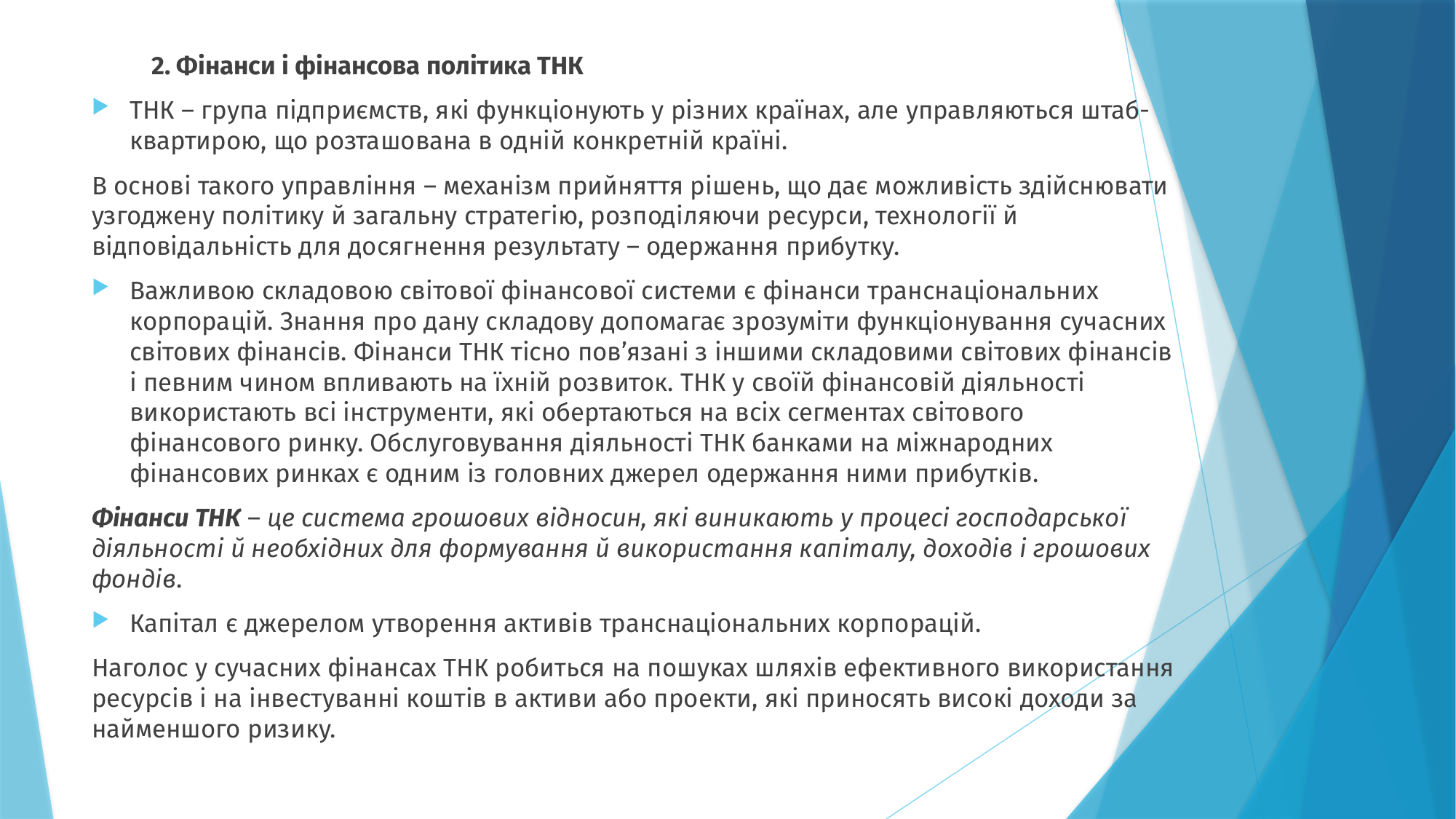

2. Фінанси і фінансова політика ТНК
ТНК – група підприємств, які функціонують у різних країнах, але управляються штаб-квартирою, що розташована в одній конкретній країні.
В основі такого управління – механізм прийняття рішень, що дає можливість здійснювати узгоджену політику й загальну стратегію, розподіляючи ресурси, технології й відповідальність для досягнення результату – одержання прибутку.
Важливою складовою світової фінансової системи є фінанси транснаціональних корпорацій. Знання про дану складову допомагає зрозуміти функціонування сучасних світових фінансів. Фінанси ТНК тісно пов’язані з іншими складовими світових фінансів і певним чином впливають на їхній розвиток. ТНК у своїй фінансовій діяльності використають всі інструменти, які обертаються на всіх сегментах світового фінансового ринку. Обслуговування діяльності ТНК банками на міжнародних фінансових ринках є одним із головних джерел одержання ними прибутків.
Фінанси ТНК – це система грошових відносин, які виникають у процесі господарської діяльності й необхідних для формування й використання капіталу, доходів і грошових фондів.
Капітал є джерелом утворення активів транснаціональних корпорацій.
Наголос у сучасних фінансах ТНК робиться на пошуках шляхів ефективного використання ресурсів і на інвестуванні коштів в активи або проекти, які приносять високі доходи за найменшого ризику.